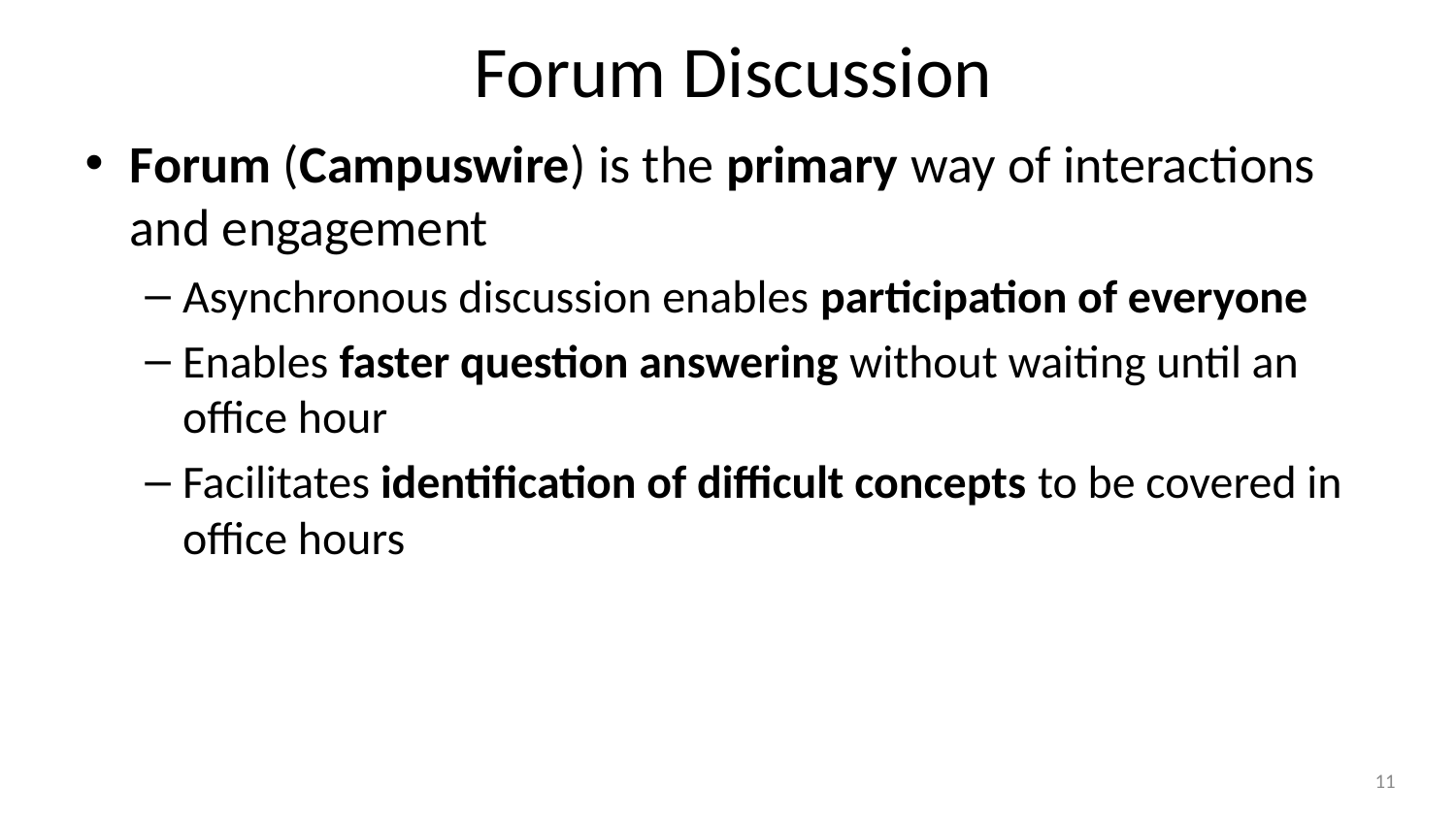

# Forum Discussion
Forum (Campuswire) is the primary way of interactions and engagement
Asynchronous discussion enables participation of everyone
Enables faster question answering without waiting until an office hour
Facilitates identification of difficult concepts to be covered in office hours

11